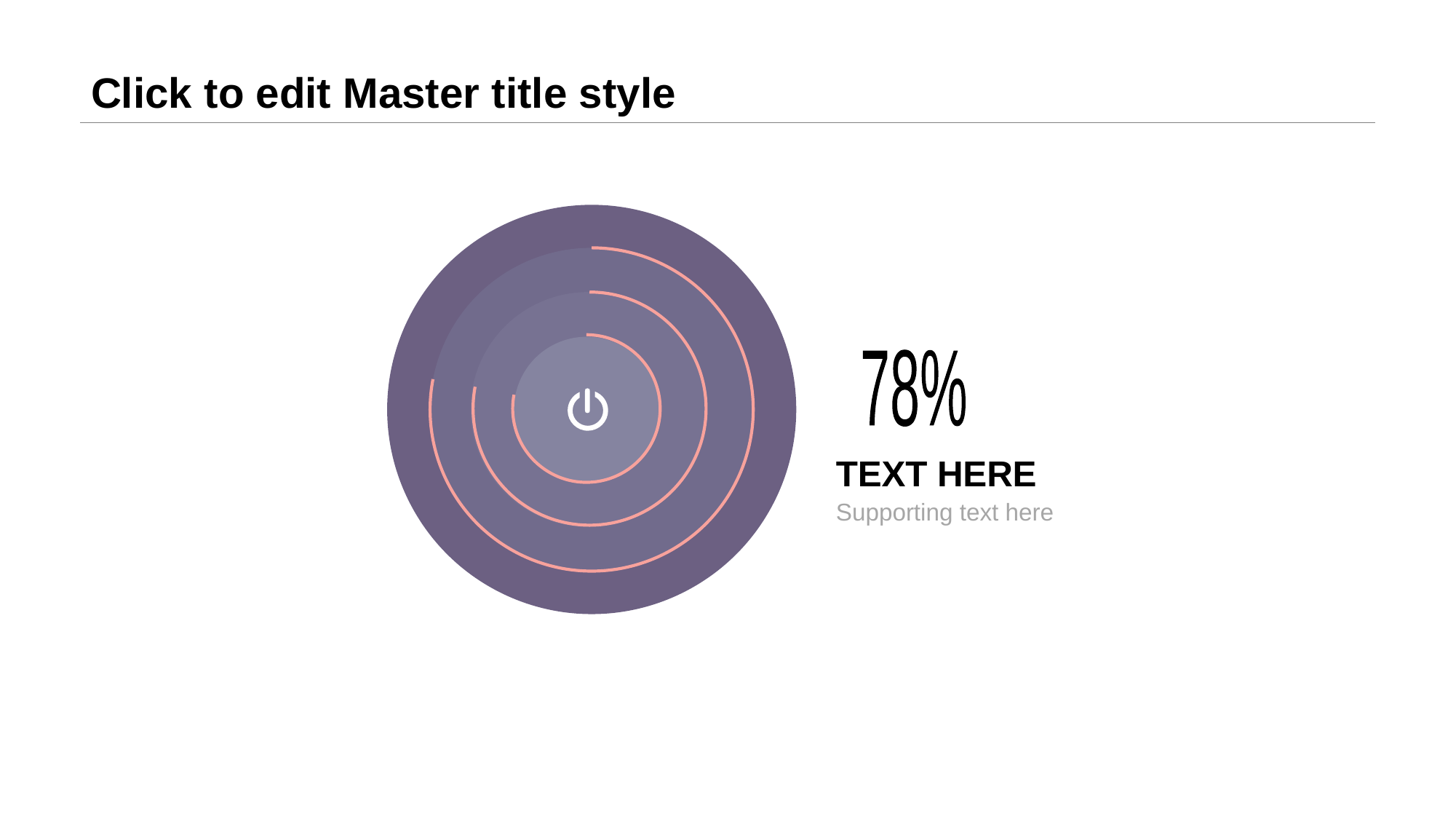

# Click to edit Master title style

78%

TEXT HERE
Supporting text here